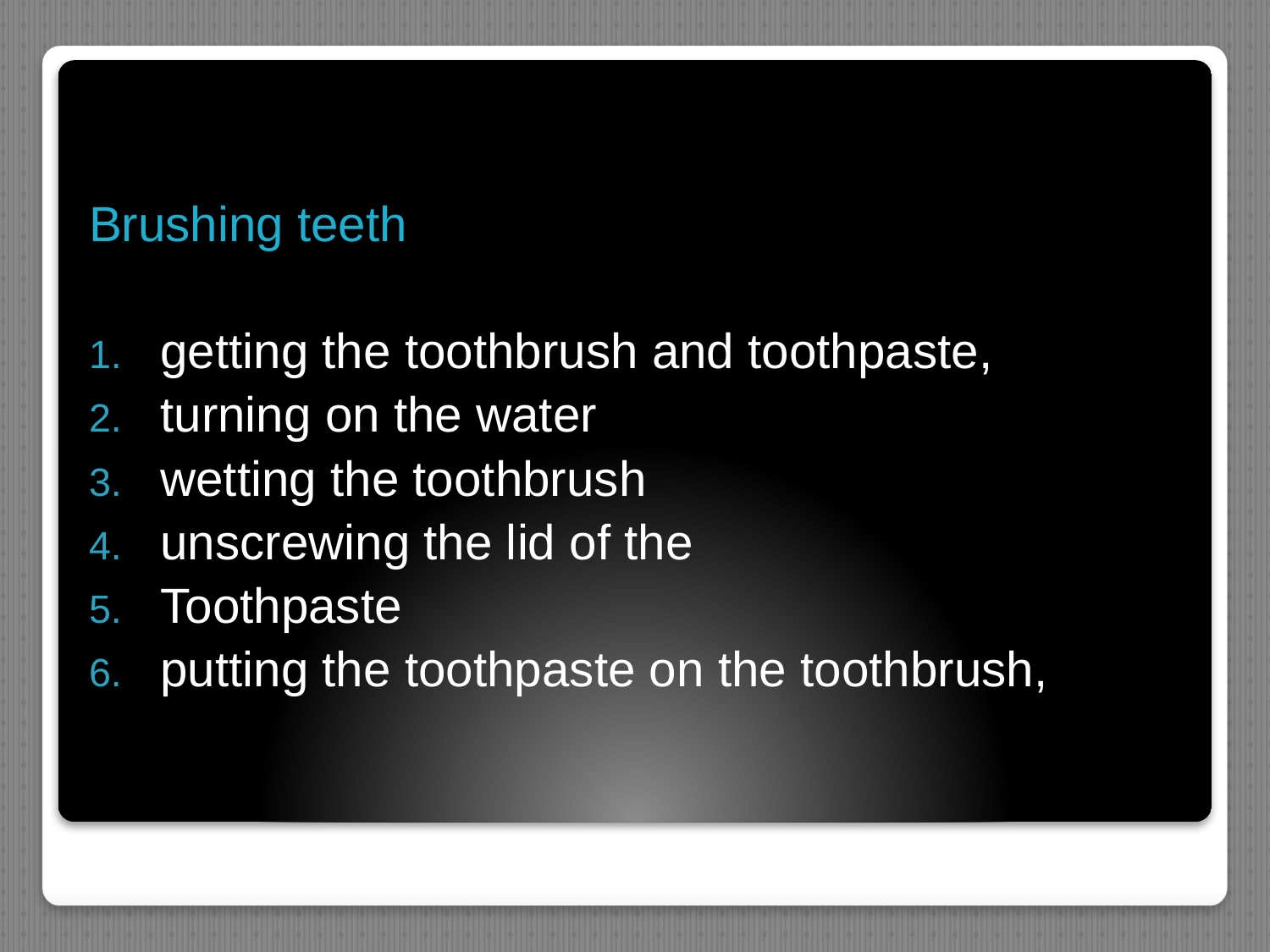

Brushing teeth

getting the toothbrush and toothpaste,
turning on the water
wetting the toothbrush
unscrewing the lid of the
Toothpaste
putting the toothpaste on the toothbrush,